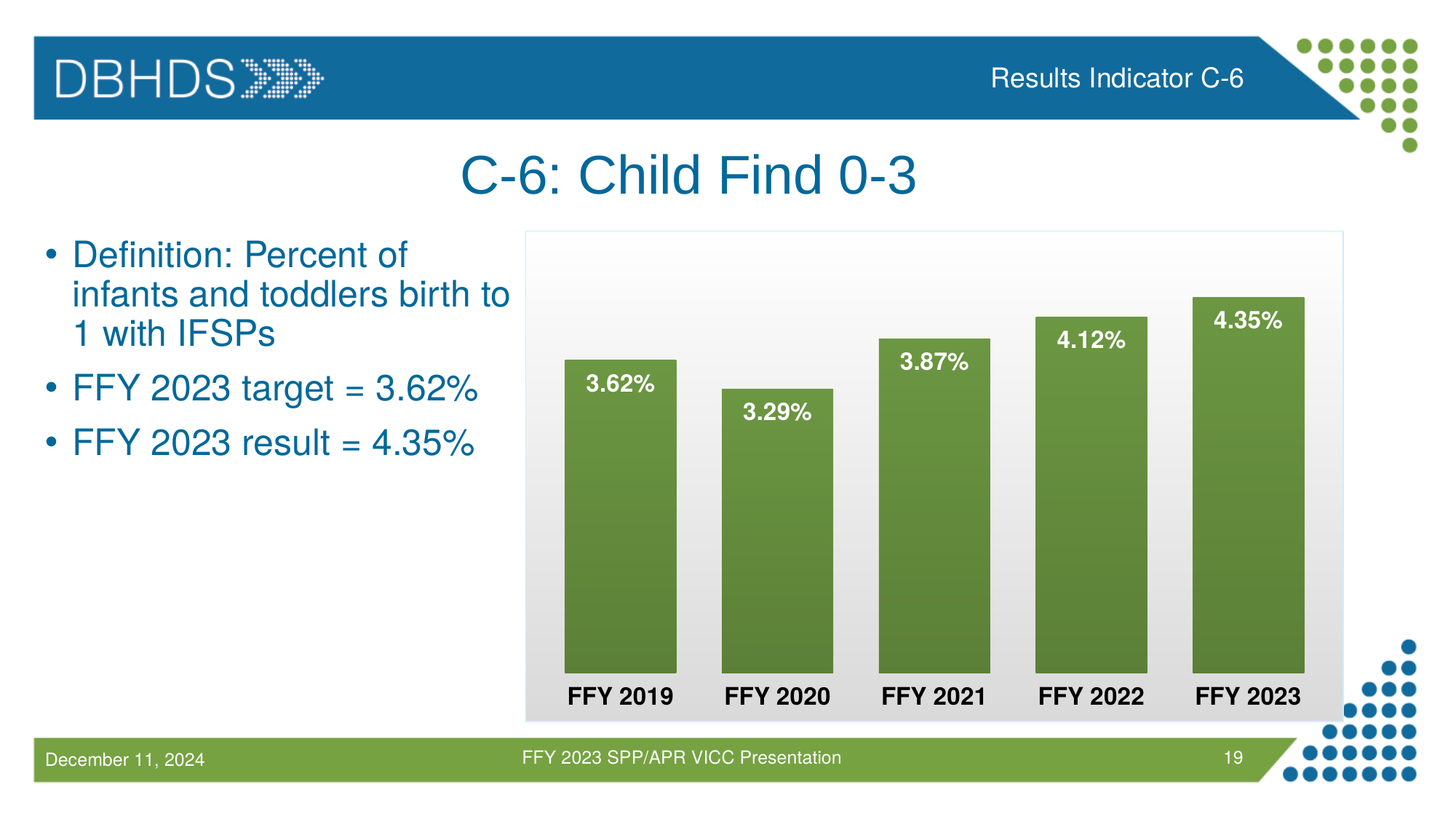

Results Indicator C-6
# C-6: Child Find 0-3
Definition: Percent of infants and toddlers birth to 1 with IFSPs
FFY 2023 target = 3.62%
FFY 2023 result = 4.35%

### Chart

| Category | Birth-to-Three |
|---|---|
| FFY 2019 | 0.0362 |
| FFY 2020 | 0.0329 |
| FFY 2021 | 0.0387 |
| FFY 2022 | 0.0412 |
| FFY 2023 | 0.0435 |
FFY 2023 SPP/APR VICC Presentation
19
December 11, 2024